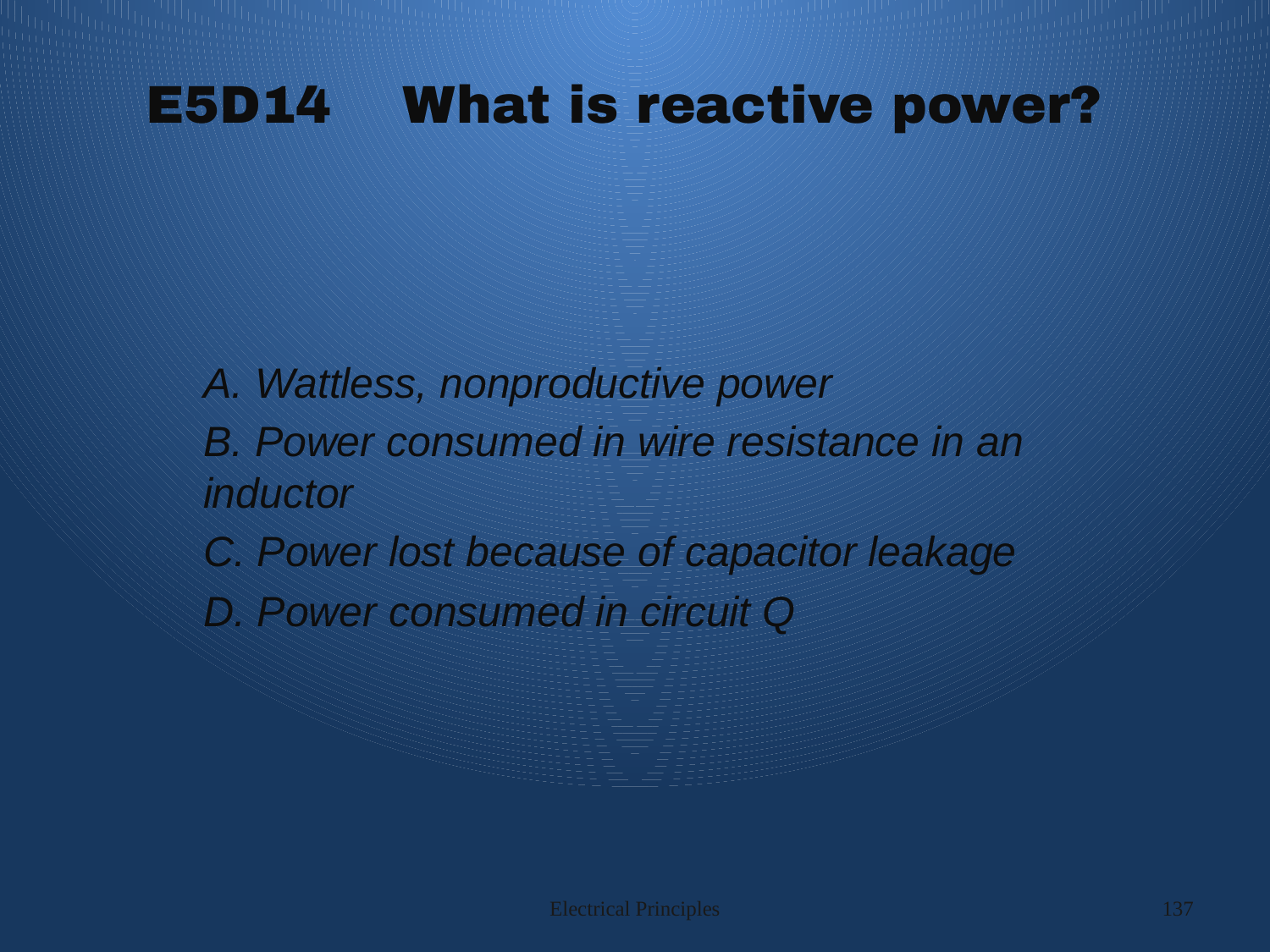

# E5D14    What is reactive power?
A. Wattless, nonproductive power
B. Power consumed in wire resistance in an inductor
C. Power lost because of capacitor leakage
D. Power consumed in circuit Q
Electrical Principles
137